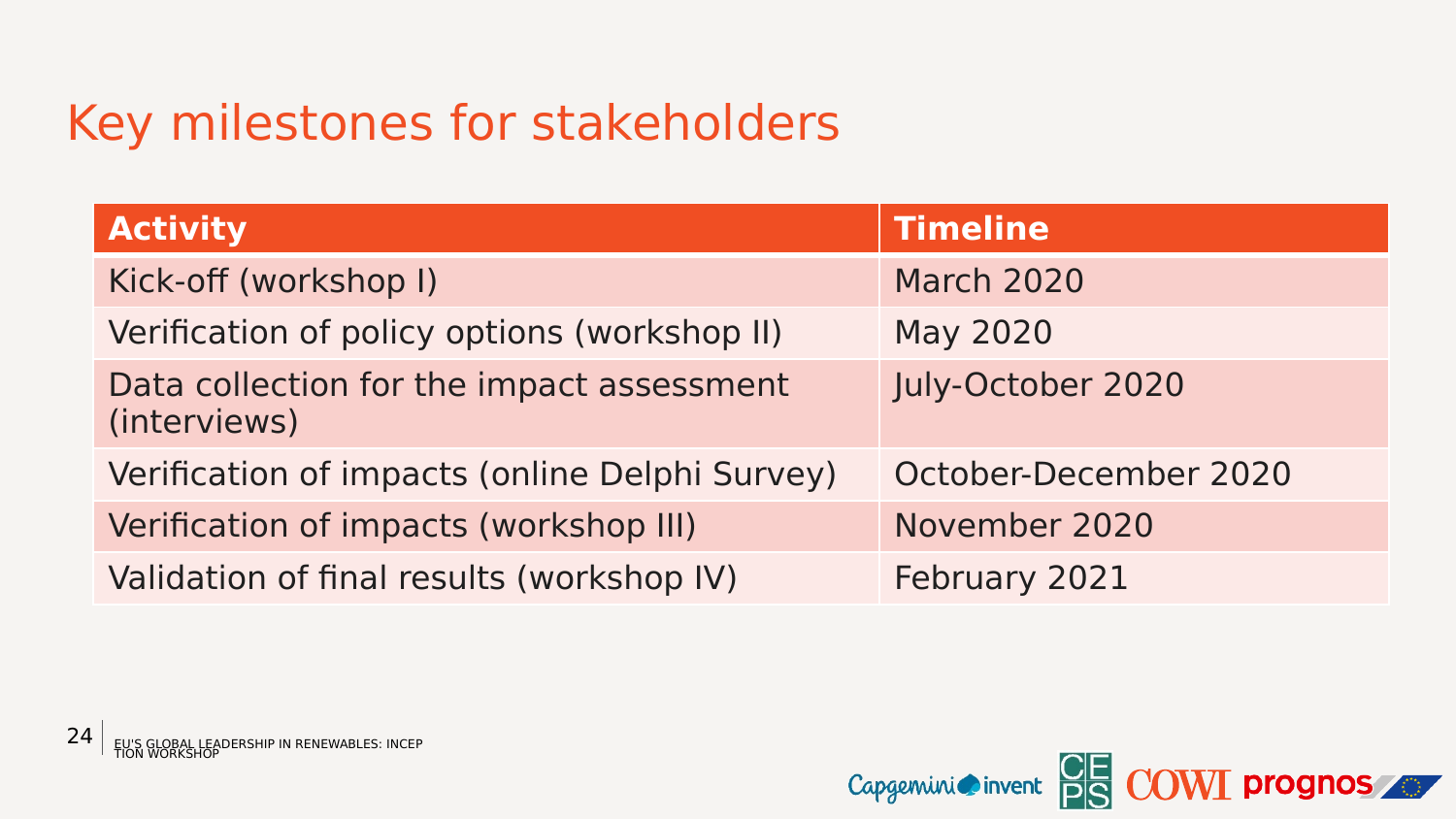

# Key milestones for stakeholders
| Activity | Timeline |
| --- | --- |
| Kick-off (workshop I) | March 2020 |
| Verification of policy options (workshop II) | May 2020 |
| Data collection for the impact assessment (interviews) | July-October 2020 |
| Verification of impacts (online Delphi Survey) | October-December 2020 |
| Verification of impacts (workshop III) | November 2020 |
| Validation of final results (workshop IV) | February 2021 |
24
EU's global leadership in renewables: Inception workshop